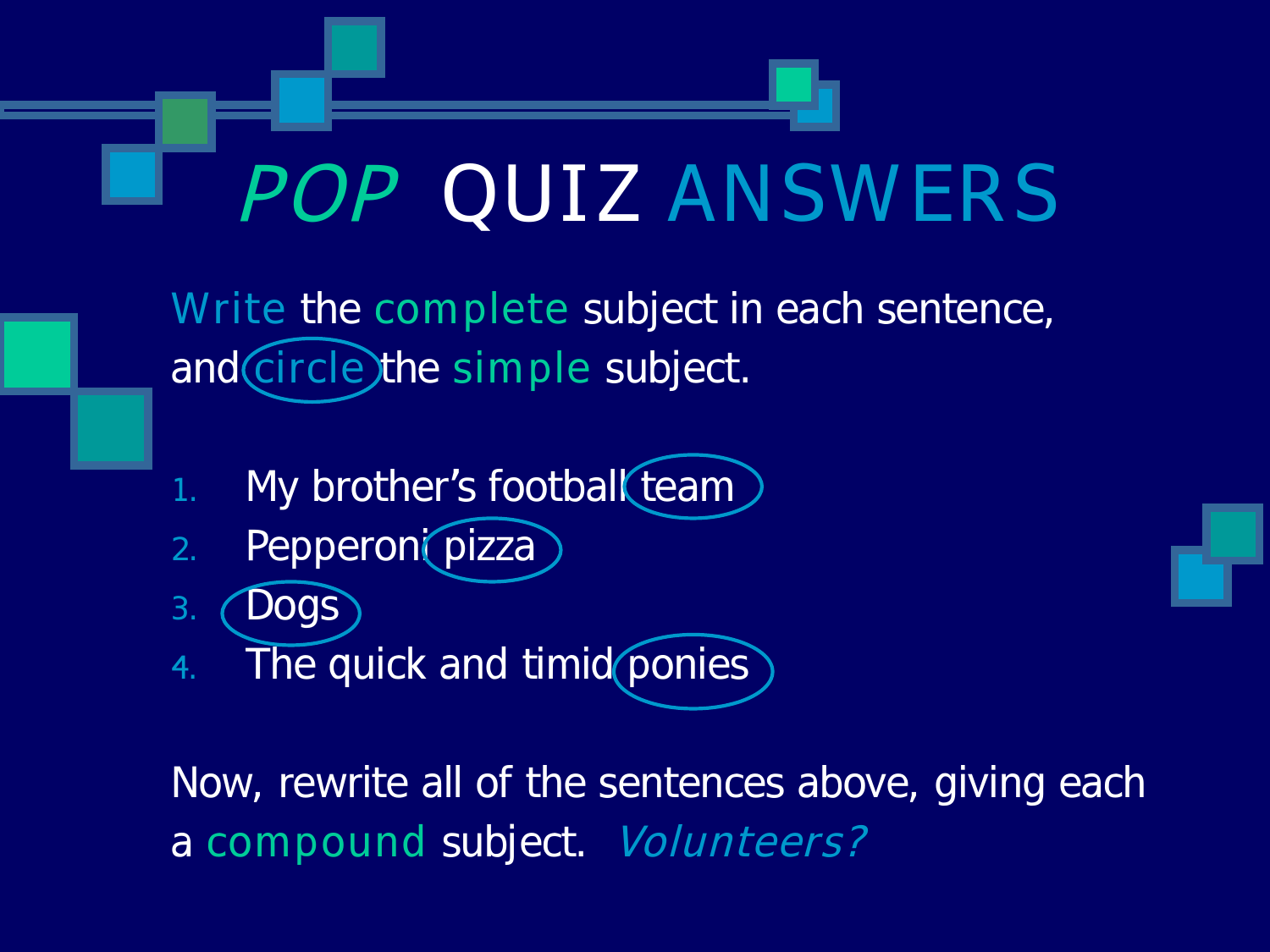

# POP  QUIZ ANSWERS
Write the complete subject in each sentence,
and circle the simple subject.

My brother’s football team
Pepperoni pizza
Dogs
The quick and timid ponies

Now, rewrite all of the sentences above, giving each
a compound subject.  Volunteers?